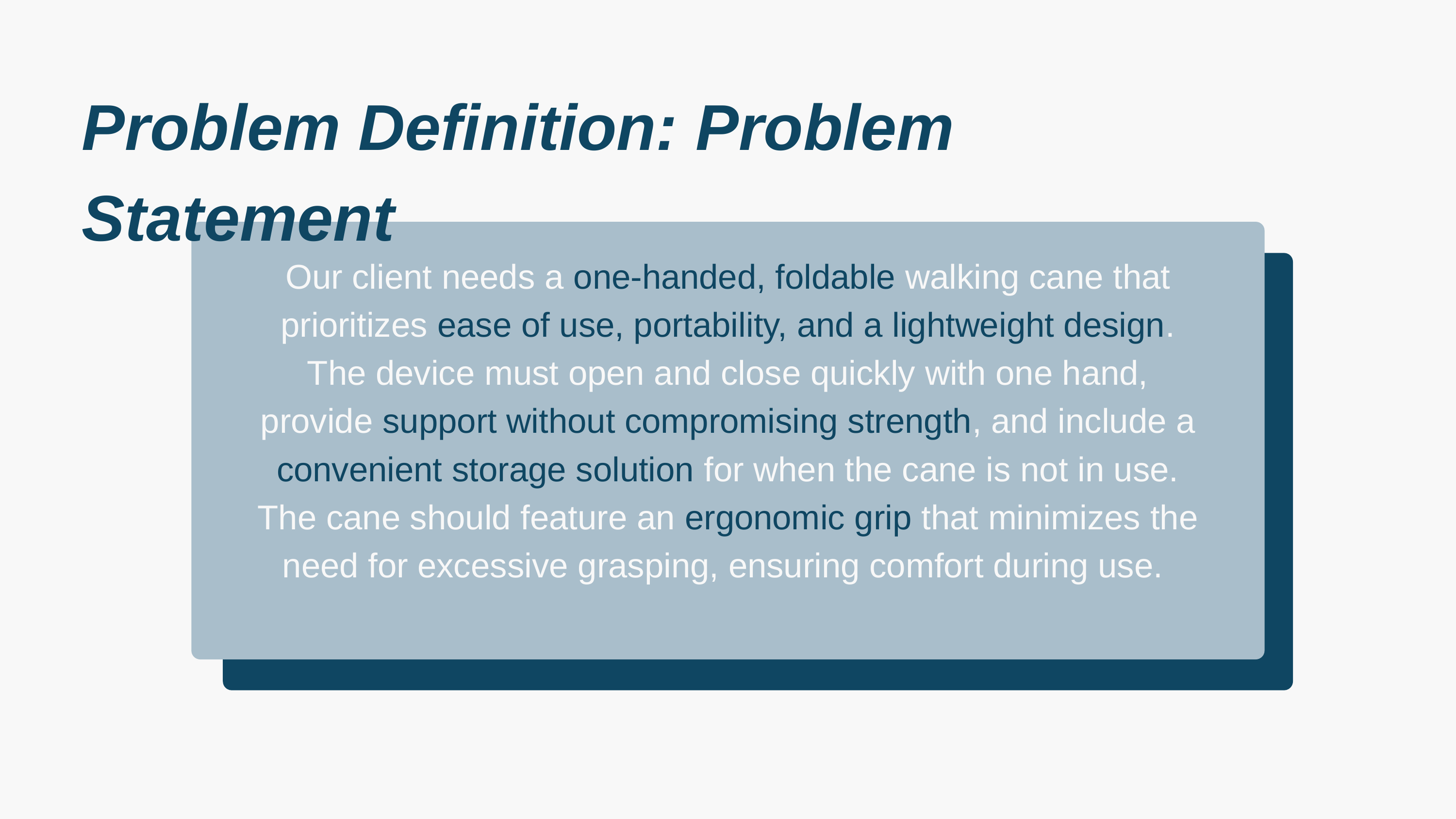

Problem Definition: Problem Statement

Our client needs a one-handed, foldable walking cane that prioritizes ease of use, portability, and a lightweight design. The device must open and close quickly with one hand, provide support without compromising strength, and include a convenient storage solution for when the cane is not in use. The cane should feature an ergonomic grip that minimizes the need for excessive grasping, ensuring comfort during use. ​